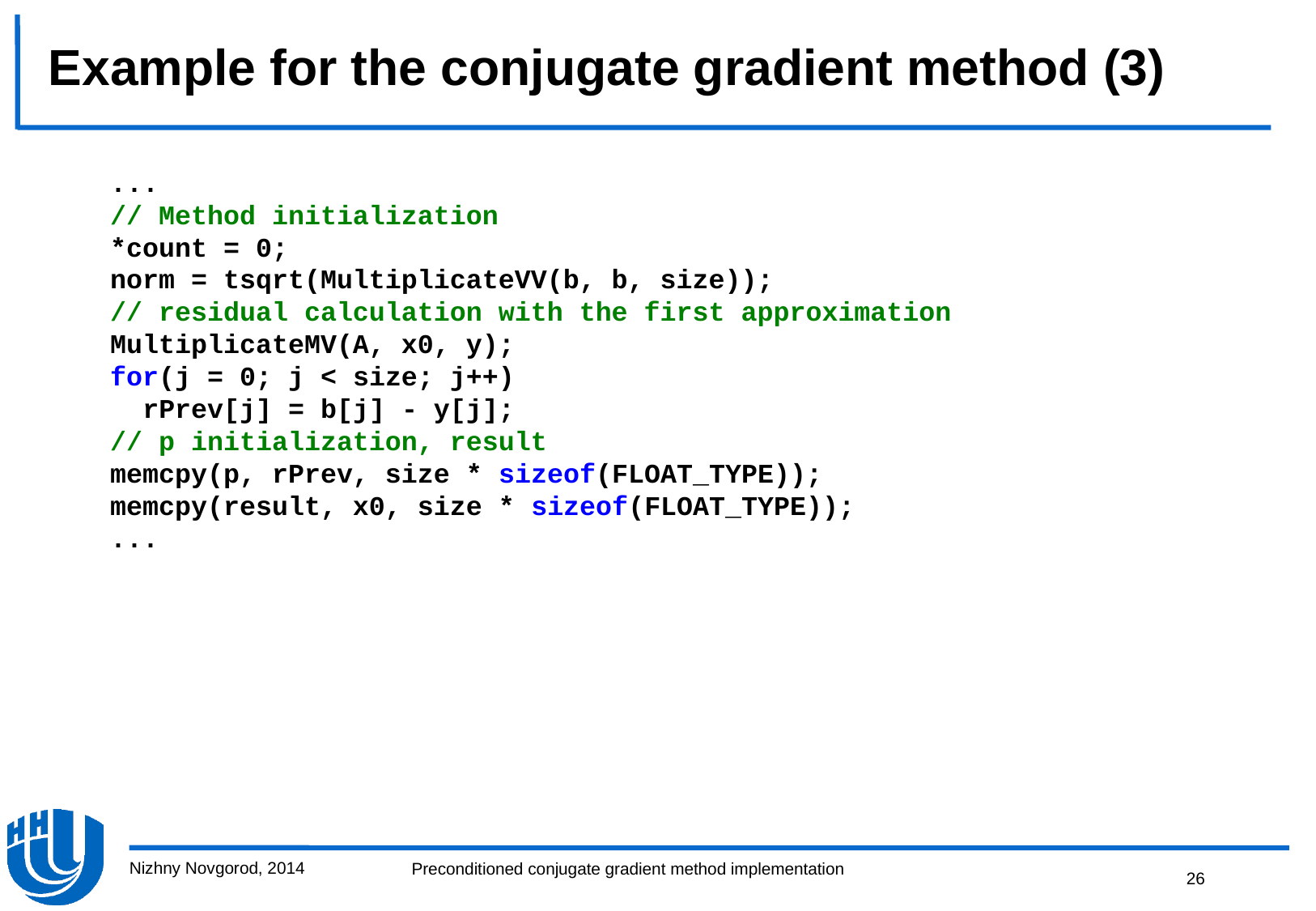

# Example for the conjugate gradient method (3)
  ...
  // Method initialization
  *count = 0;
  norm = tsqrt(MultiplicateVV(b, b, size));
  // residual calculation with the first approximation
  MultiplicateMV(A, x0, y);
  for(j = 0; j < size; j++)
    rPrev[j] = b[j] - y[j];
  // p initialization, result
  memcpy(p, rPrev, size * sizeof(FLOAT_TYPE));
  memcpy(result, x0, size * sizeof(FLOAT_TYPE));
  ...
Nizhny Novgorod, 2014
26
Preconditioned conjugate gradient method implementation